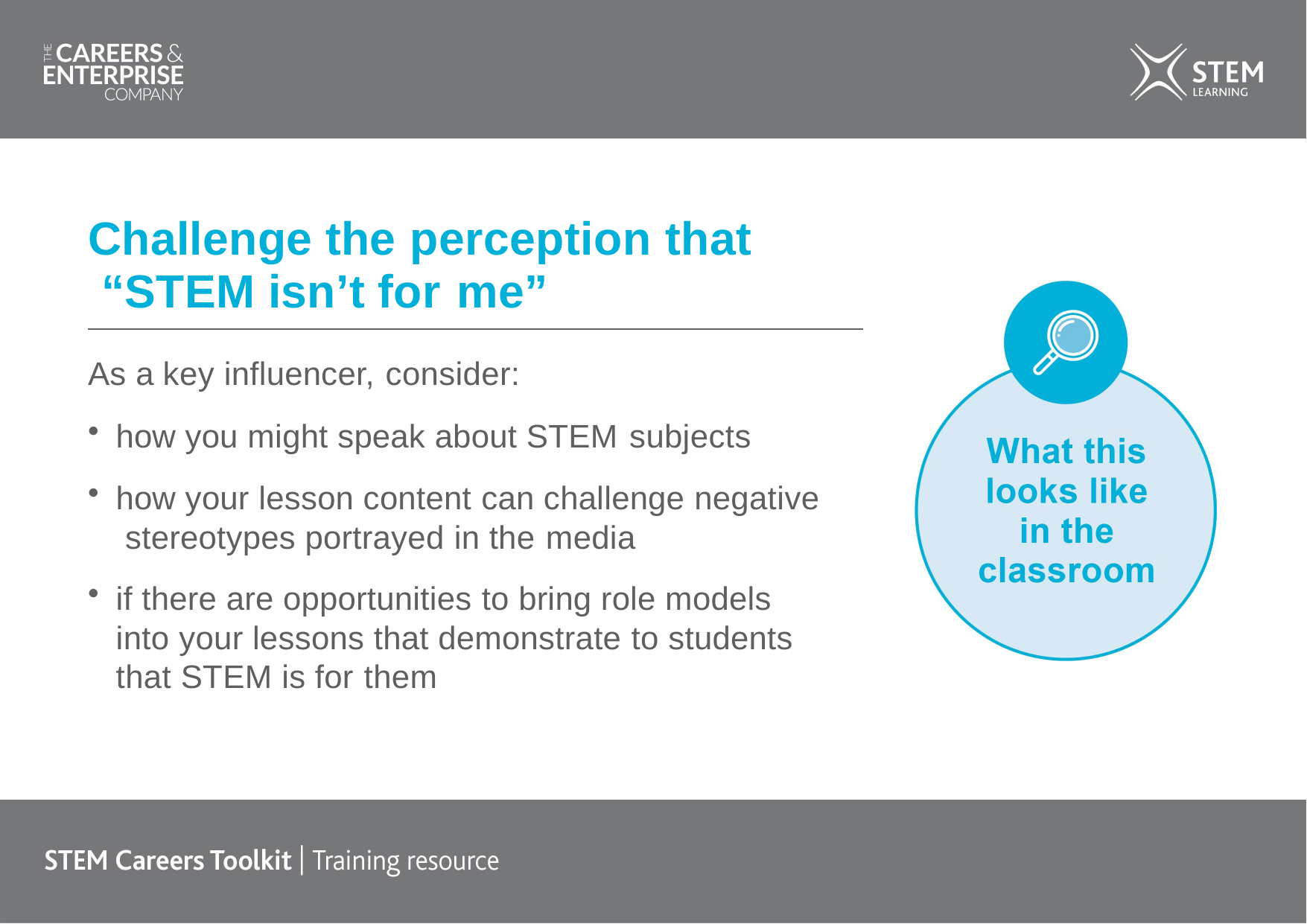

# Challenge the perception that  “STEM isn’t for me”

As a key influencer, consider:

how you might speak about STEM subjects

how your lesson content can challenge negative  stereotypes portrayed in the media

if there are opportunities to bring role models into your lessons that demonstrate to students that STEM is for them